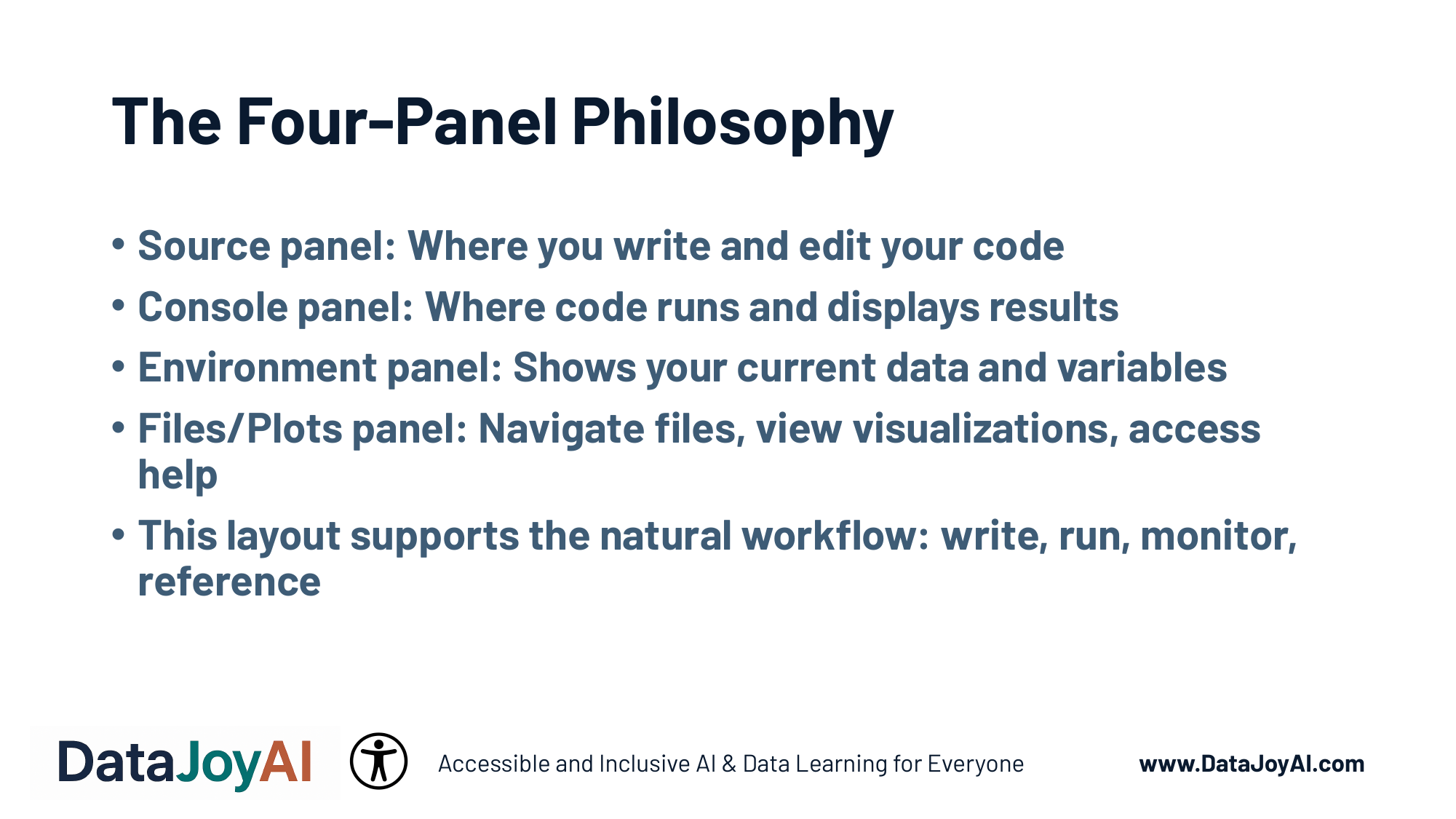

# The Four-Panel Philosophy
Source panel: Where you write and edit your code
Console panel: Where code runs and displays results
Environment panel: Shows your current data and variables
Files/Plots panel: Navigate files, view visualizations, access help
This layout supports the natural workflow: write, run, monitor, reference